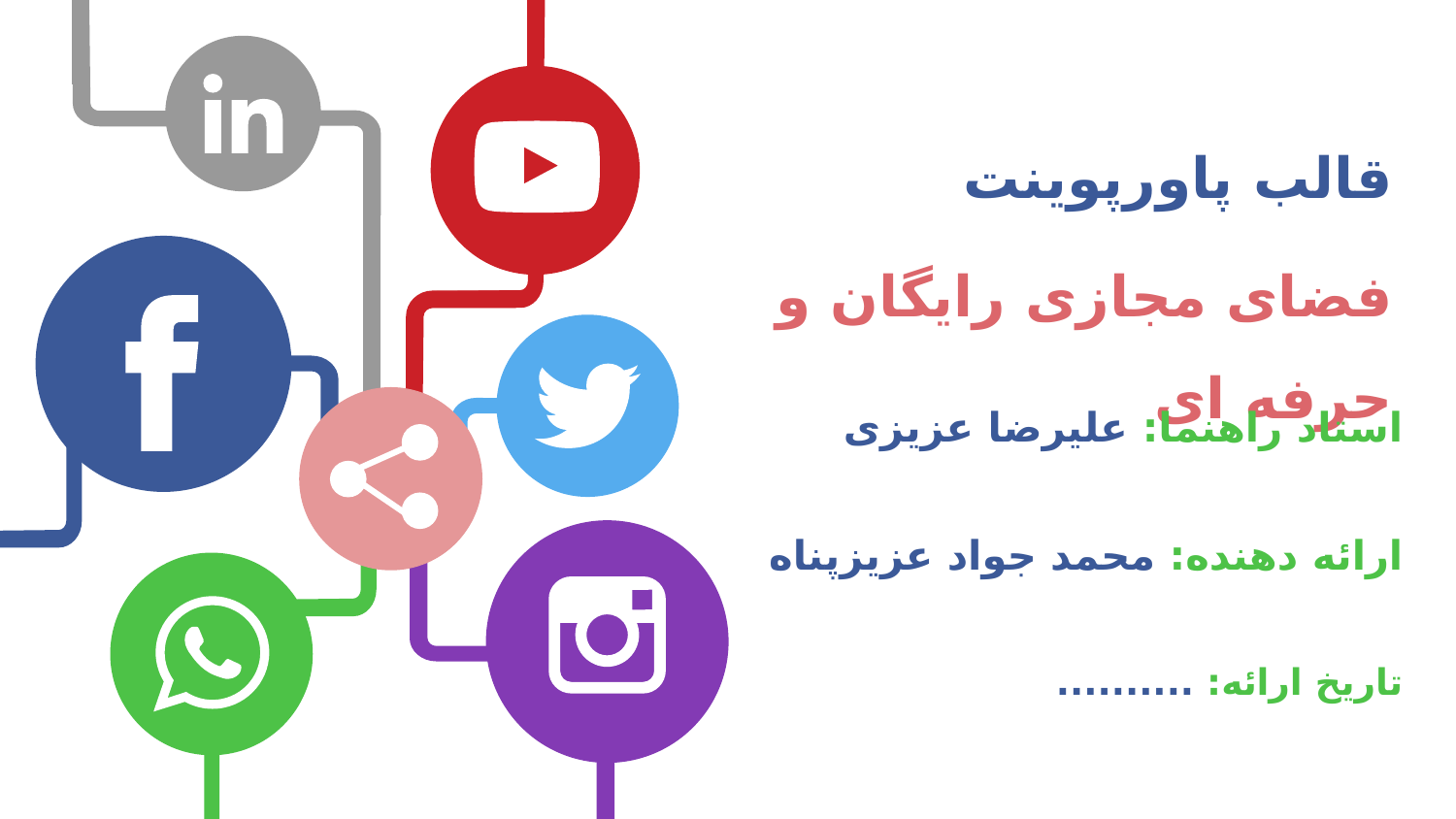

قالب پاورپوینت
فضای مجازی رایگان و حرفه ای
استاد راهنما: علیرضا عزیزی
ارائه دهنده: محمد جواد عزیزپناه
تاریخ ارائه: ..........